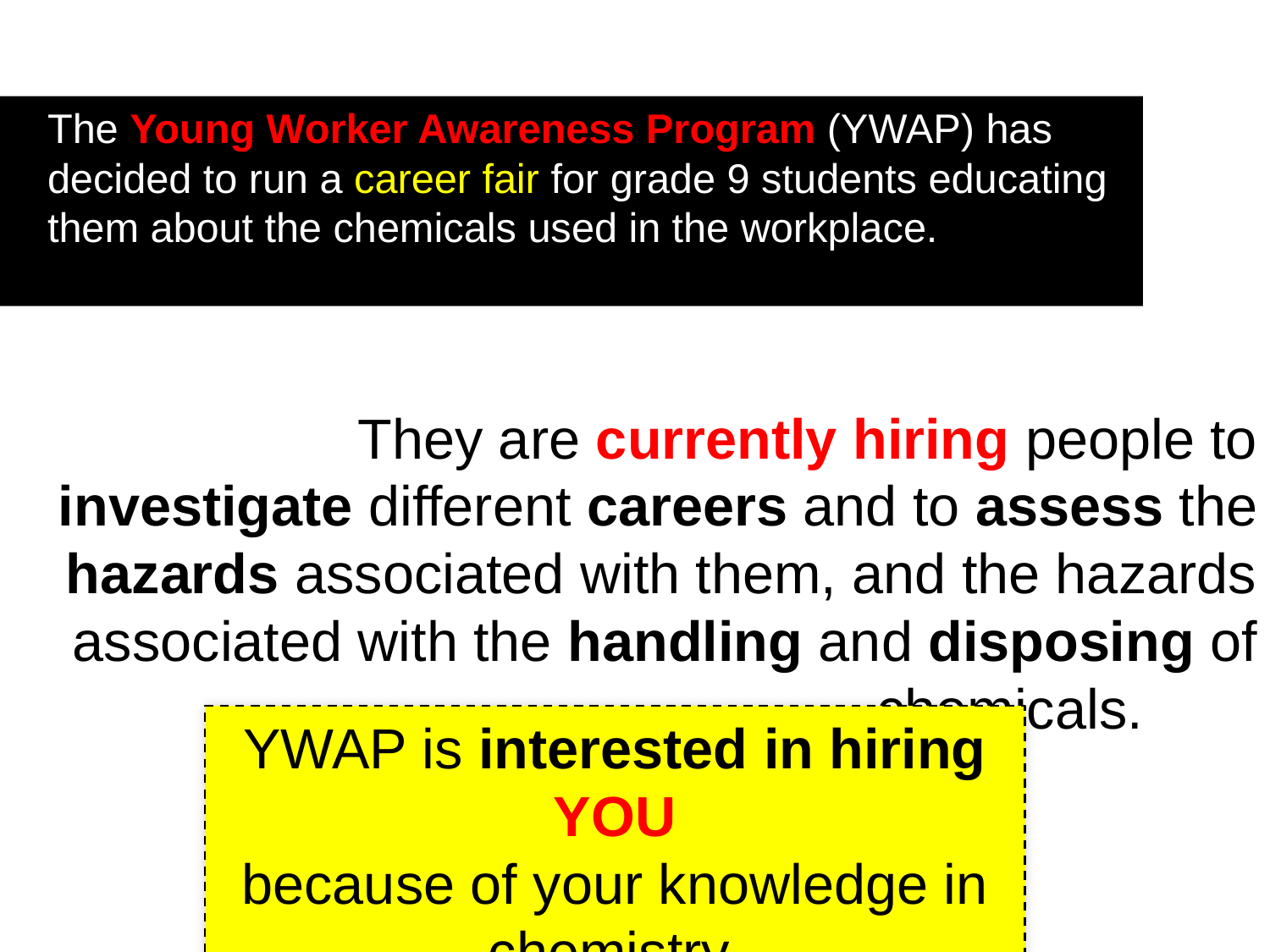

The Young Worker Awareness Program (YWAP) has decided to run a career fair for grade 9 students educating them about the chemicals used in the workplace.
	They are currently hiring people to investigate different careers and to assess the hazards associated with them, and the hazards associated with the handling and disposing of chemicals.
YWAP is interested in hiring YOU
because of your knowledge in chemistry.